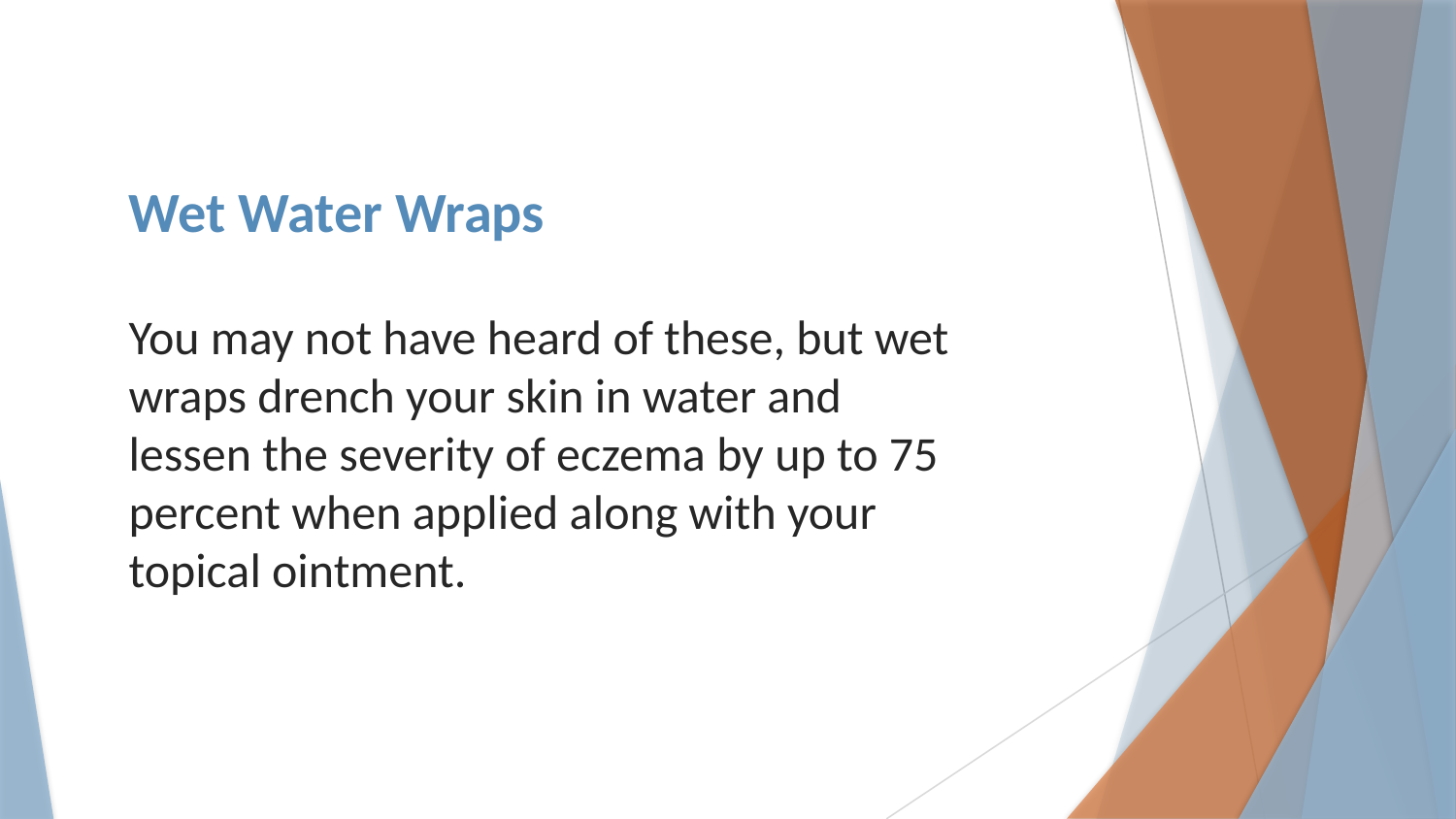

# Wet Water Wraps
You may not have heard of these, but wet wraps drench your skin in water and lessen the severity of eczema by up to 75 percent when applied along with your topical ointment.